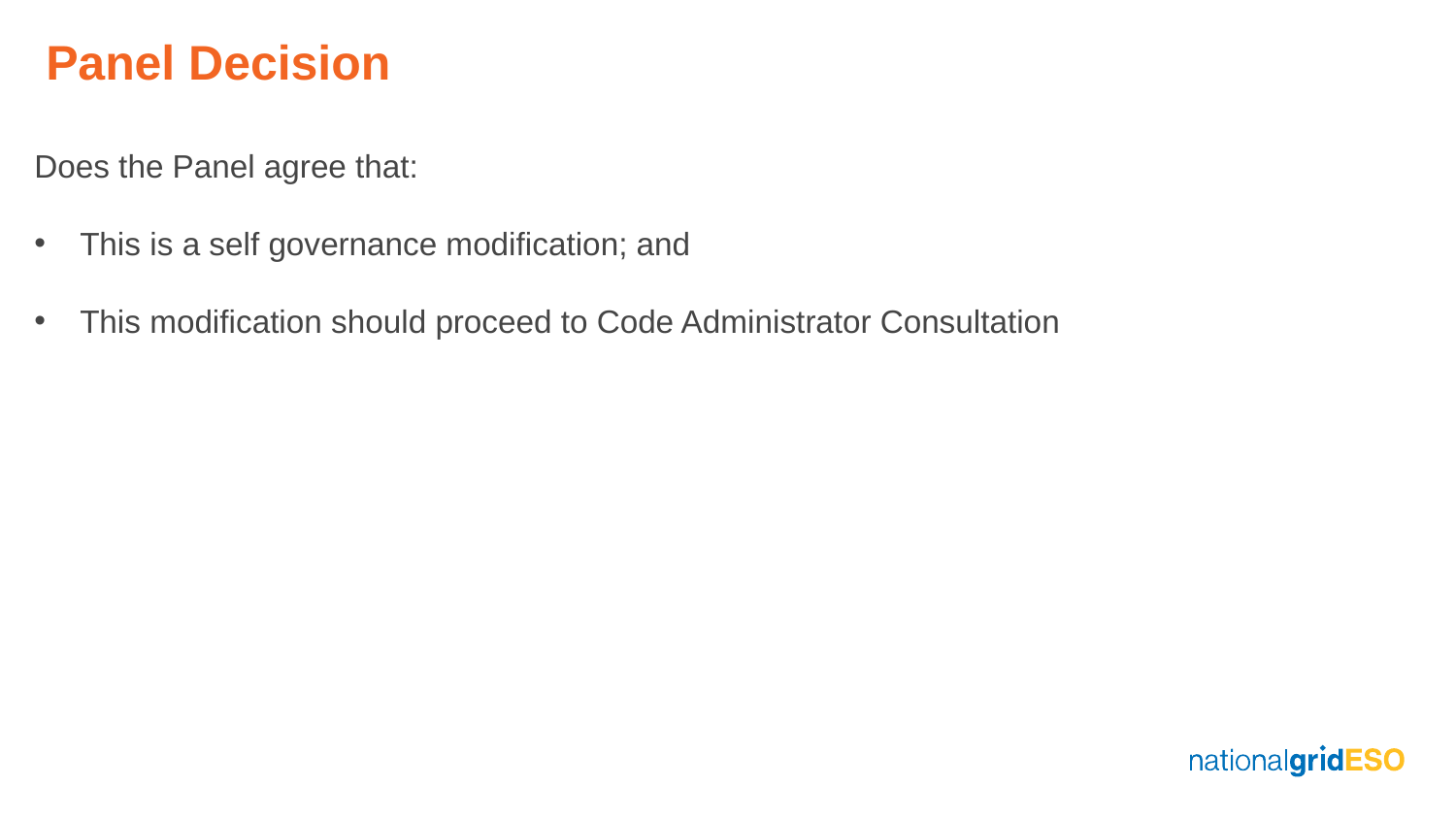

Panel Decision
Does the Panel agree that:

This is a self governance modification; and

This modification should proceed to Code Administrator Consultation